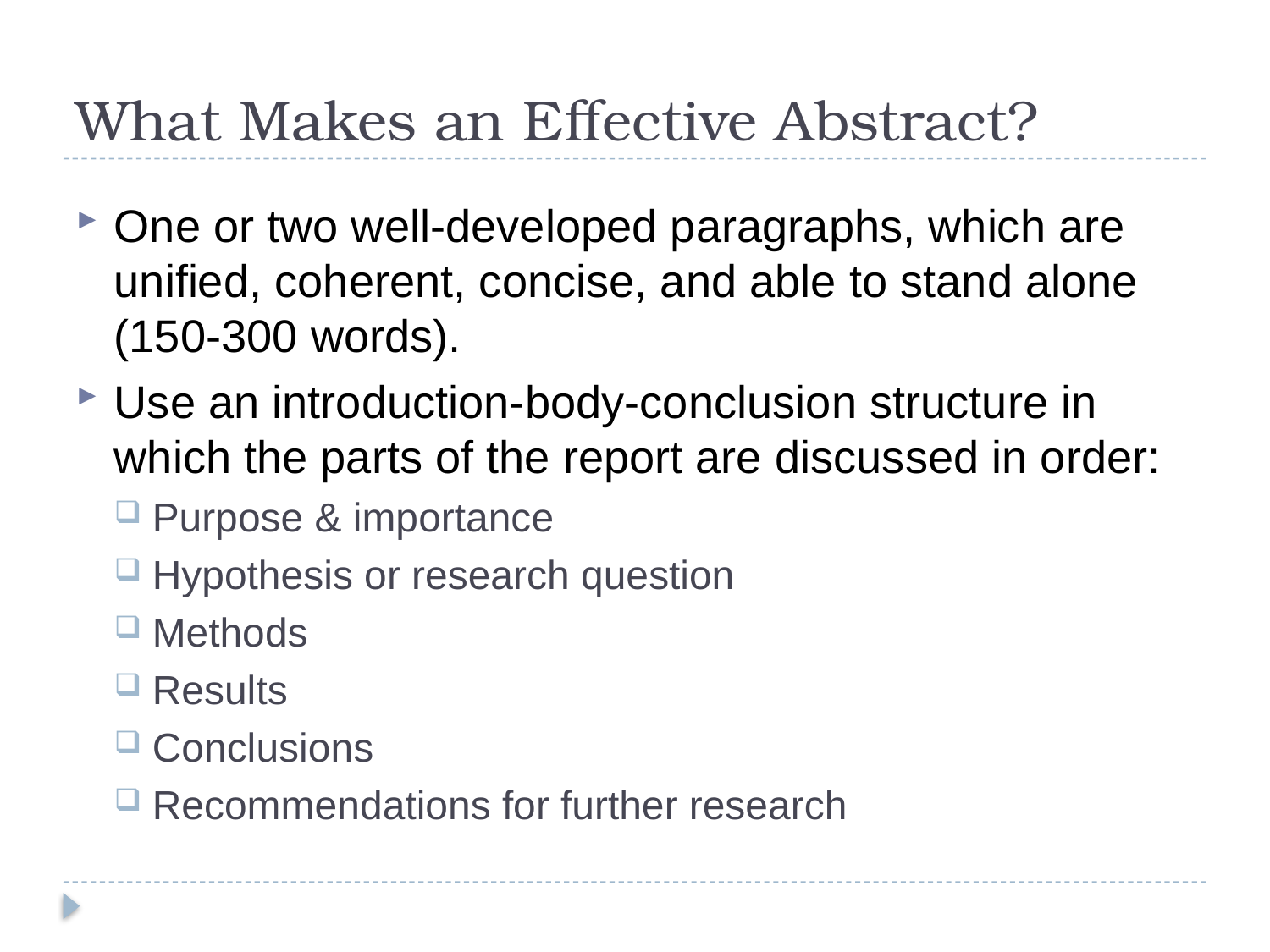

# What Makes an Effective Abstract?
One or two well-developed paragraphs, which are unified, coherent, concise, and able to stand alone (150-300 words).
Use an introduction-body-conclusion structure in which the parts of the report are discussed in order:
Purpose & importance
Hypothesis or research question
Methods
Results
Conclusions
Recommendations for further research